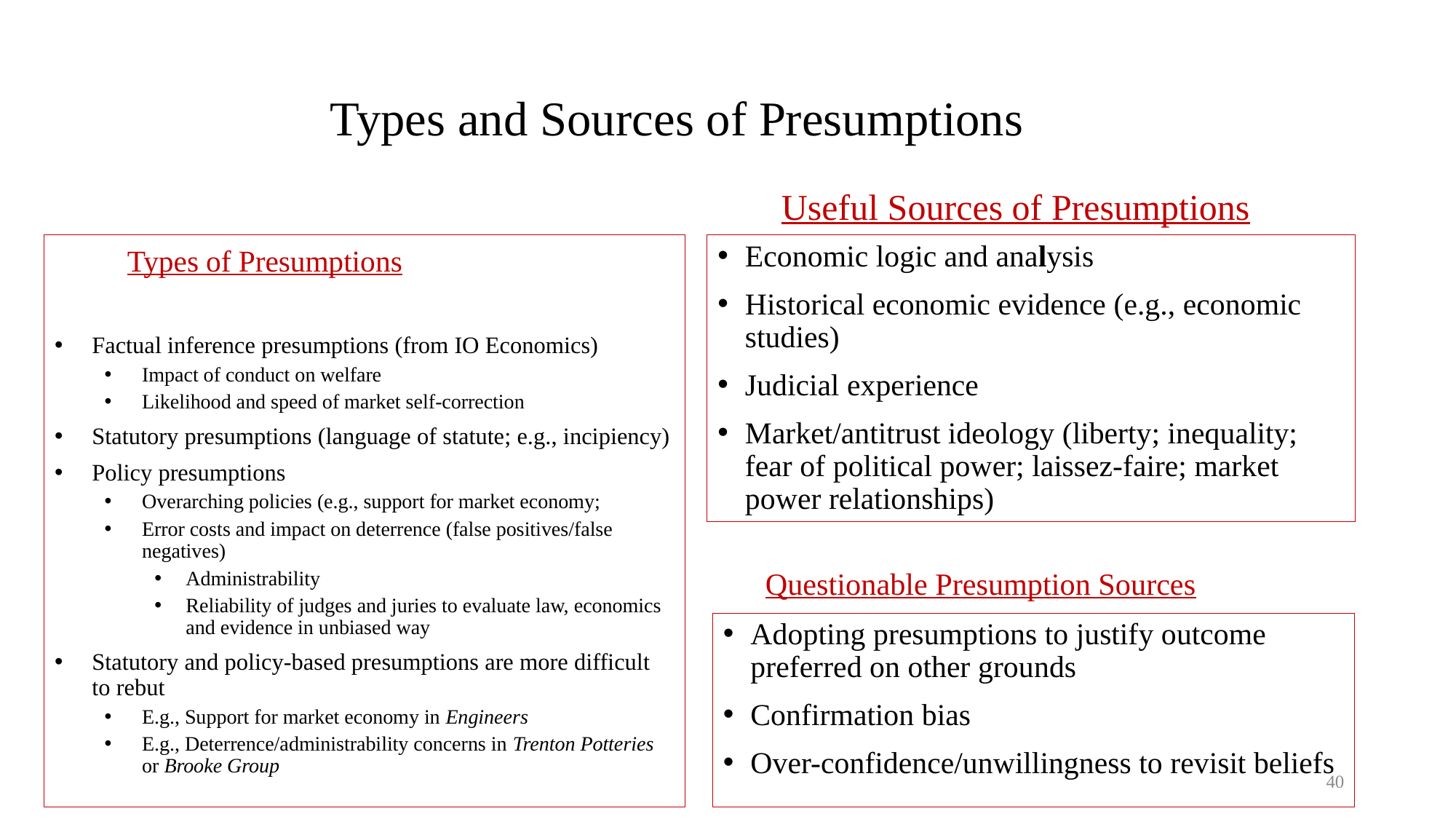

# Types and Sources of Presumptions
       Useful Sources of Presumptions
        Types of Presumptions
Factual inference presumptions (from IO Economics)
Impact of conduct on welfare
Likelihood and speed of market self-correction
Statutory presumptions (language of statute; e.g., incipiency)
Policy presumptions
Overarching policies (e.g., support for market economy;
Error costs and impact on deterrence (false positives/false negatives)
Administrability
Reliability of judges and juries to evaluate law, economics and evidence in unbiased way
Statutory and policy-based presumptions are more difficult to rebut
E.g., Support for market economy in Engineers
E.g., Deterrence/administrability concerns in Trenton Potteries or Brooke Group

Economic logic and analysis
Historical economic evidence (e.g., economic studies)
Judicial experience
Market/antitrust ideology (liberty; inequality; fear of political power; laissez-faire; market power relationships)

	Questionable Presumption Sources
Adopting presumptions to justify outcome preferred on other grounds
Confirmation bias
Over-confidence/unwillingness to revisit beliefs

40